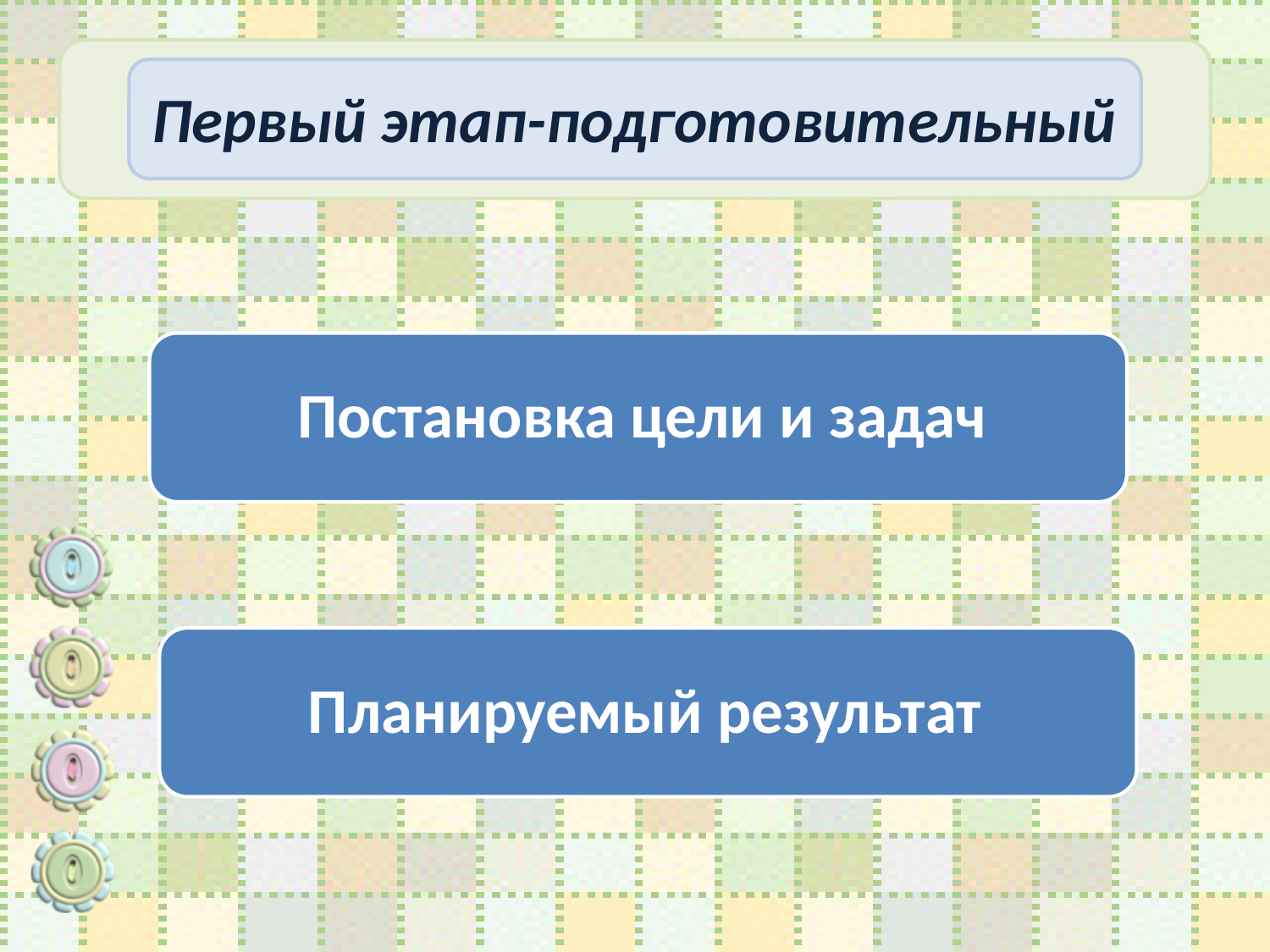

# Первый этап-подготовительный
Постановка цели и задач
Планируемый результат